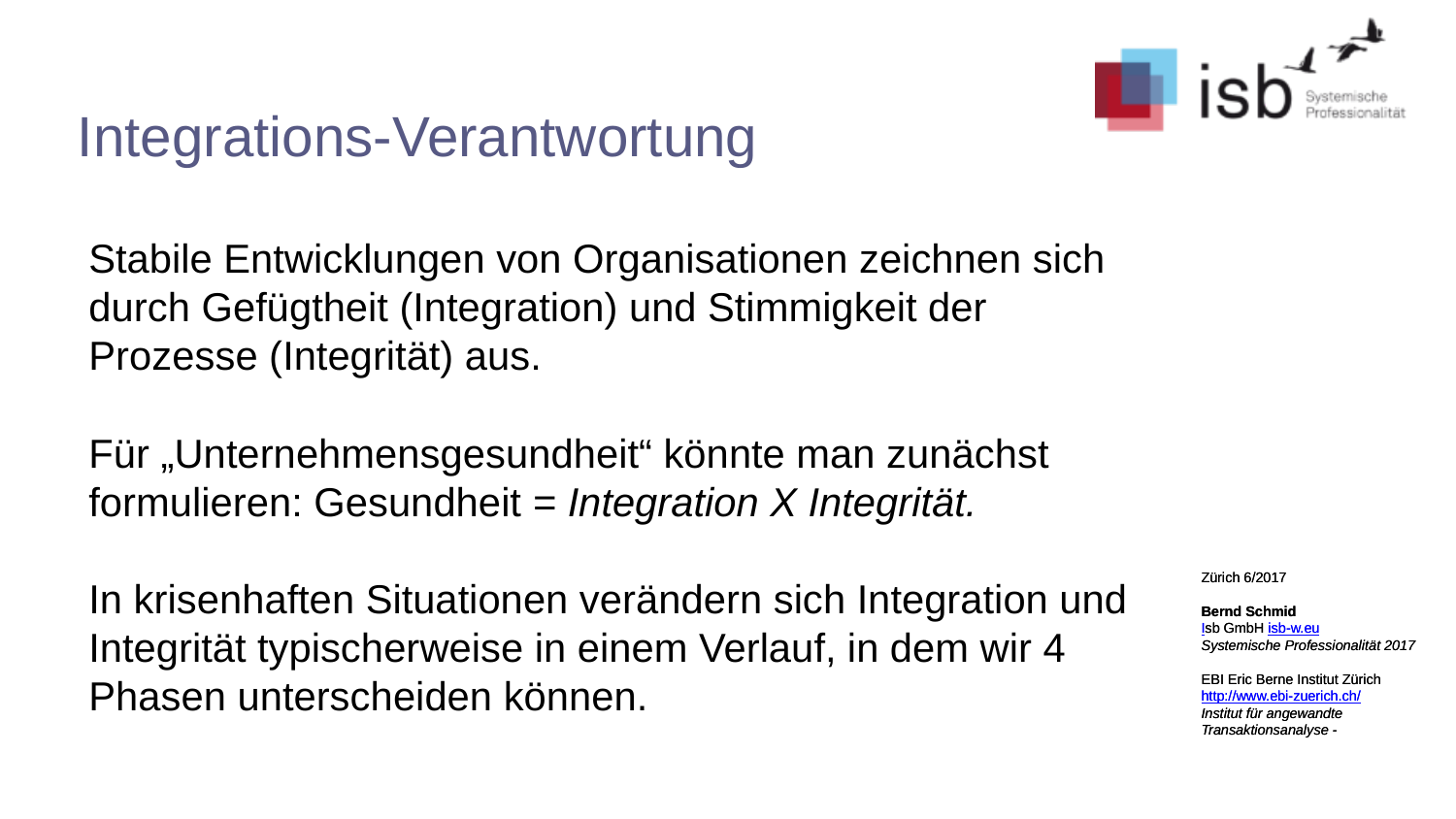

# Integrations-Verantwortung
Stabile Entwicklungen von Organisationen zeichnen sich durch Gefügtheit (Integration) und Stimmigkeit der Prozesse (Integrität) aus.

Für „Unternehmensgesundheit“ könnte man zunächst formulieren: Gesundheit = Integration X Integrität.

In krisenhaften Situationen verändern sich Integration und Integrität typischerweise in einem Verlauf, in dem wir 4 Phasen unterscheiden können.

Zürich 6/2017
Bernd Schmid
Isb GmbH isb-w.eu
Systemische Professionalität 2017

EBI Eric Berne Institut Zürich
http://www.ebi-zuerich.ch/
Institut für angewandte Transaktionsanalyse -